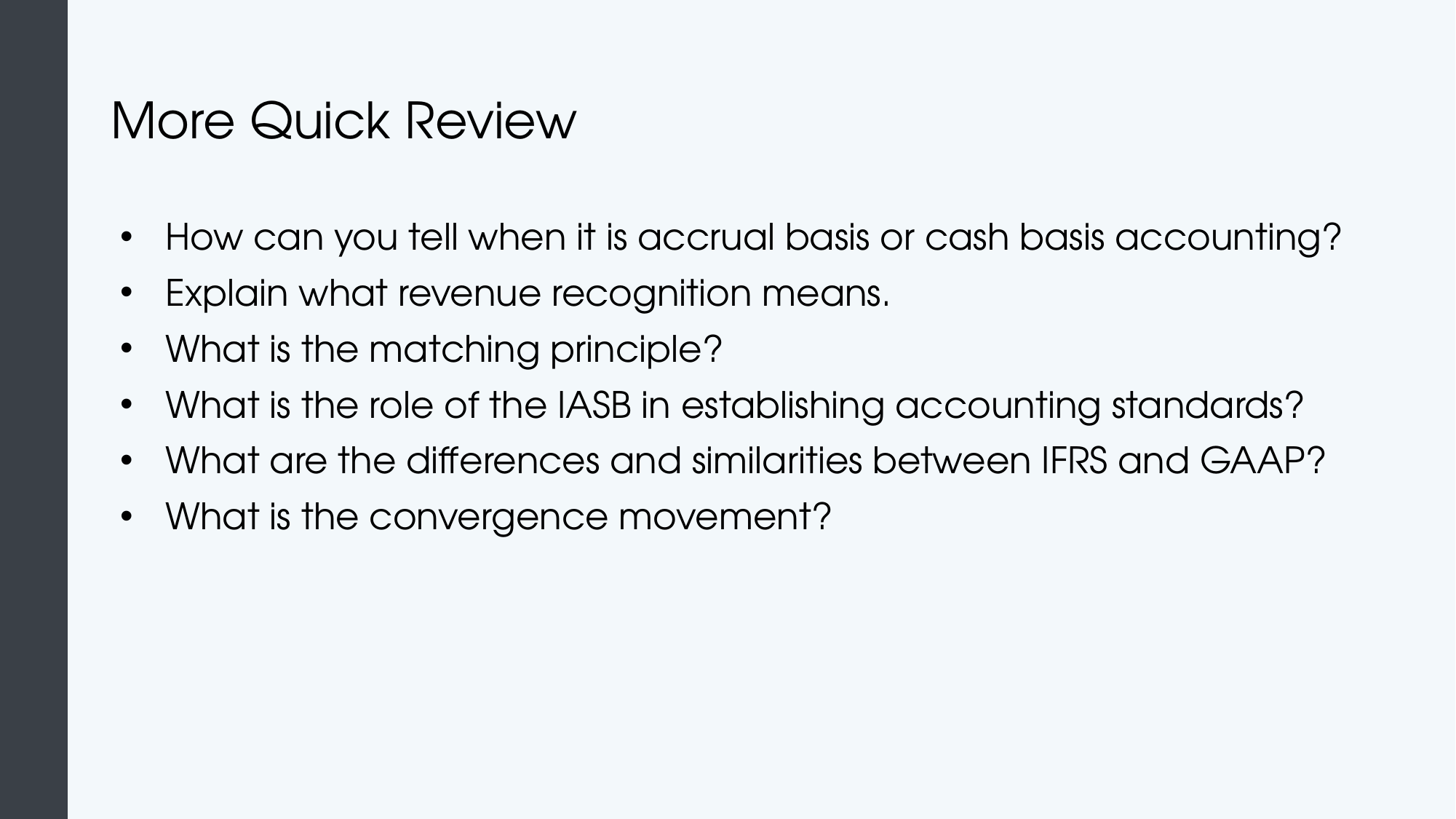

# More Quick Review
How can you tell when it is accrual basis or cash basis accounting?
Explain what revenue recognition means.
What is the matching principle?
What is the role of the IASB in establishing accounting standards?
What are the differences and similarities between IFRS and GAAP?
What is the convergence movement?